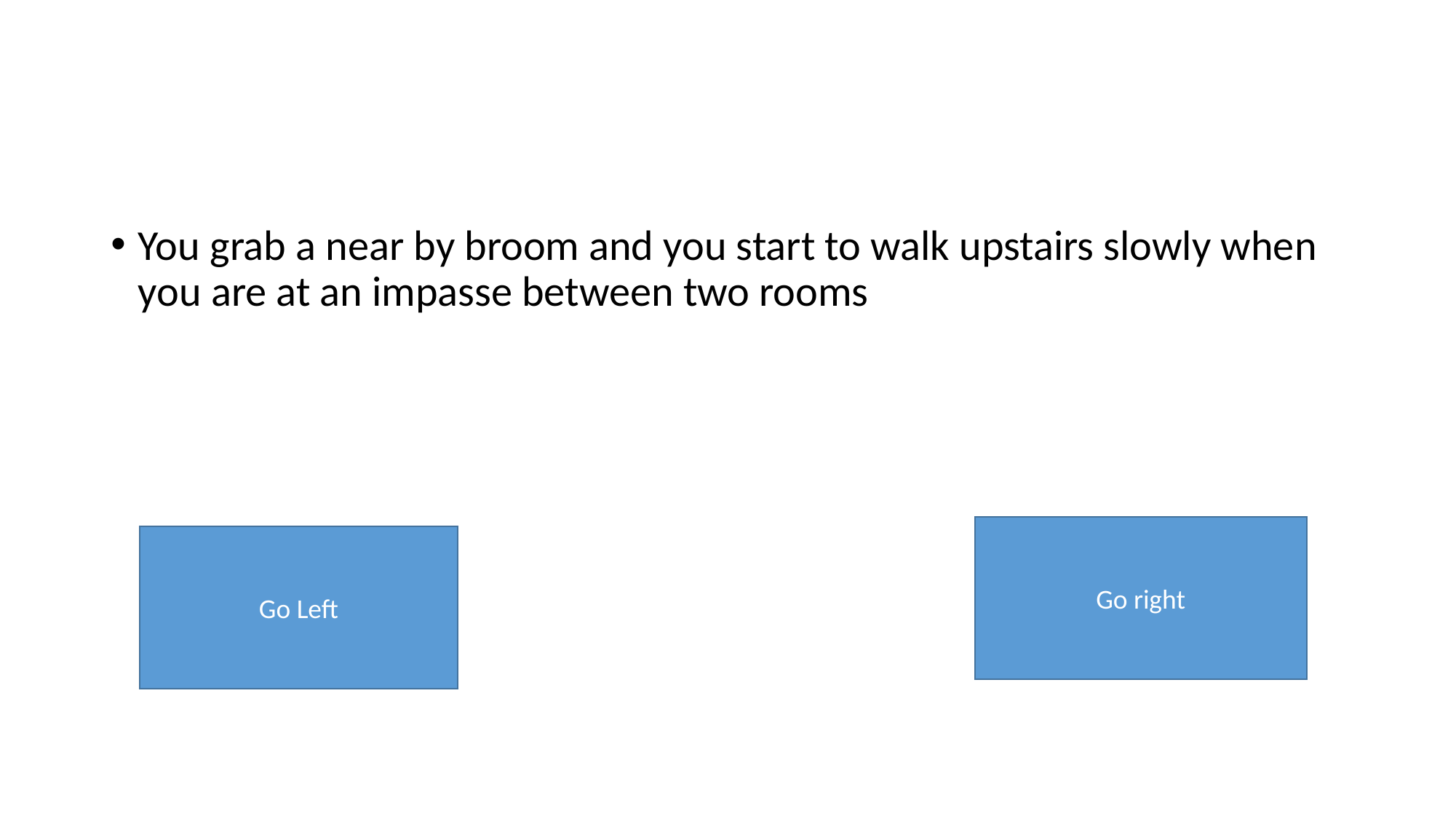

#
You grab a near by broom and you start to walk upstairs slowly when you are at an impasse between two rooms
Go right
Go Left